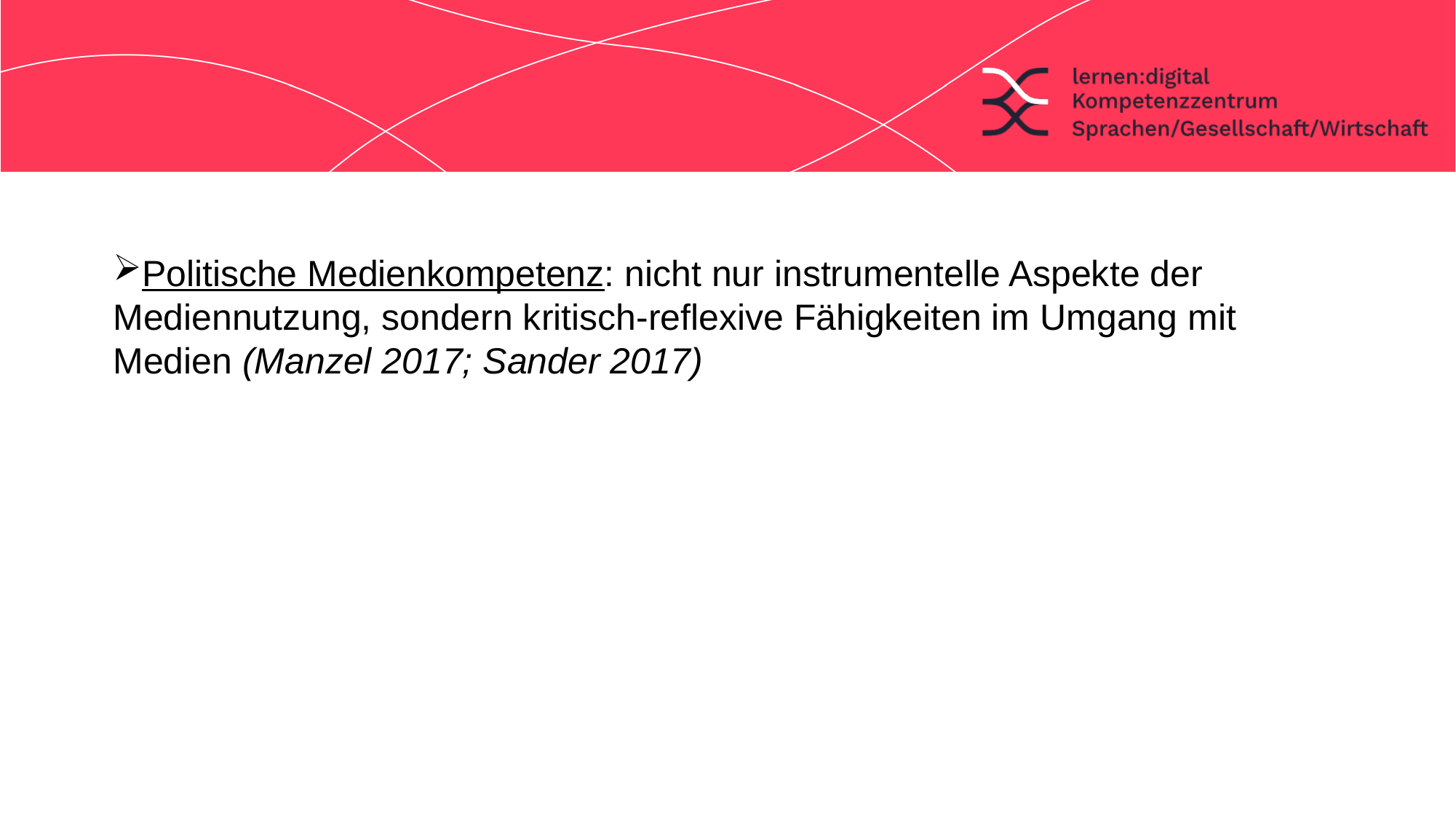

#
Politische Medienkompetenz: nicht nur instrumentelle Aspekte der Mediennutzung, sondern kritisch-reflexive Fähigkeiten im Umgang mit Medien (Manzel 2017; Sander 2017)